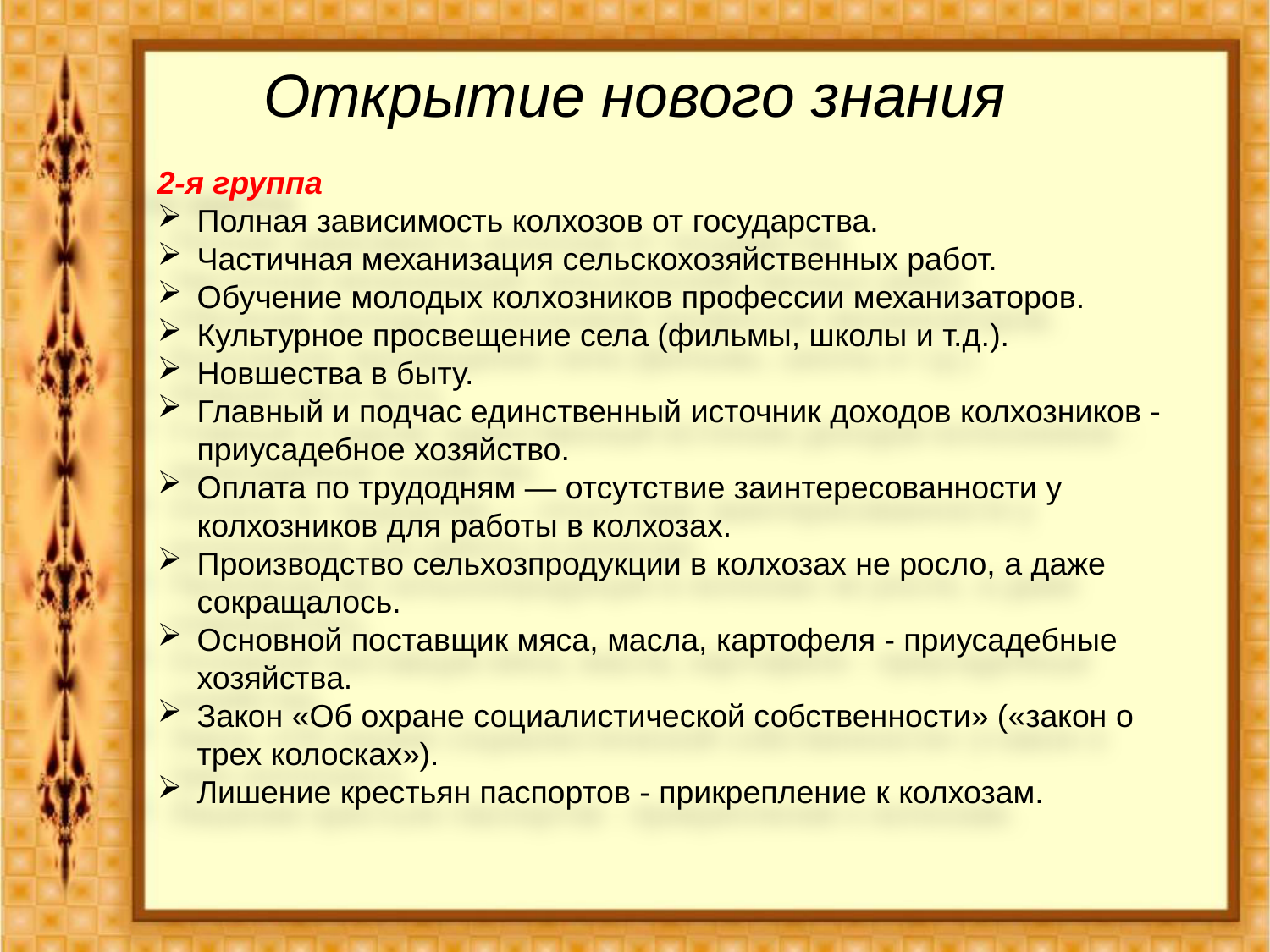

# Открытие нового знания
2-я группа
Полная зависимость колхозов от государства.
Частичная механизация сельскохозяйственных работ.
Обучение молодых колхозников профессии механизаторов.
Культурное просвещение села (фильмы, школы и т.д.).
Новшества в быту.
Главный и подчас единственный источник доходов колхозников -приусадебное хозяйство.
Оплата по трудодням — отсутствие заинтересованности у колхозников для работы в колхозах.
Производство сельхозпродукции в колхозах не росло, а даже
сокращалось.
Основной поставщик мяса, масла, картофеля - приусадебные
хозяйства.
Закон «Об охране социалистической собственности» («закон о
трех колосках»).
Лишение крестьян паспортов - прикрепление к колхозам.